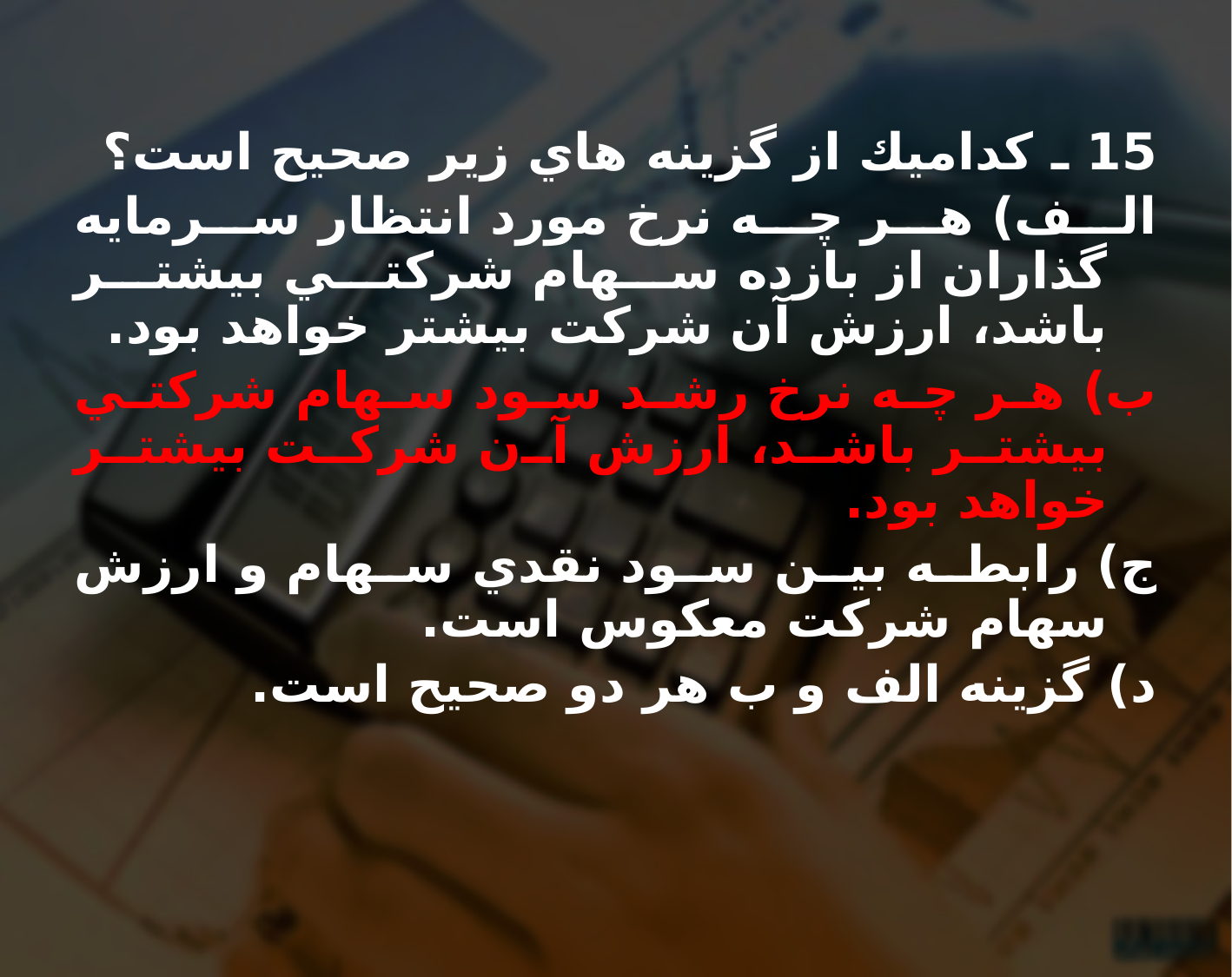

15 ـ كداميك از گزينه هاي زير صحيح است؟
الف) هر چه نرخ مورد انتظار سرمايه گذاران از بازده سهام شركتي بيشتر باشد، ارزش آن شركت بيشتر خواهد بود.
ب) هر چه نرخ رشد سود سهام شركتي بيشتر باشد، ارزش آن شركت بيشتر خواهد بود.
ج) رابطه بين سود نقدي سهام و ارزش سهام شركت معكوس است.
د) گزينه الف و ب هر دو صحيح است.